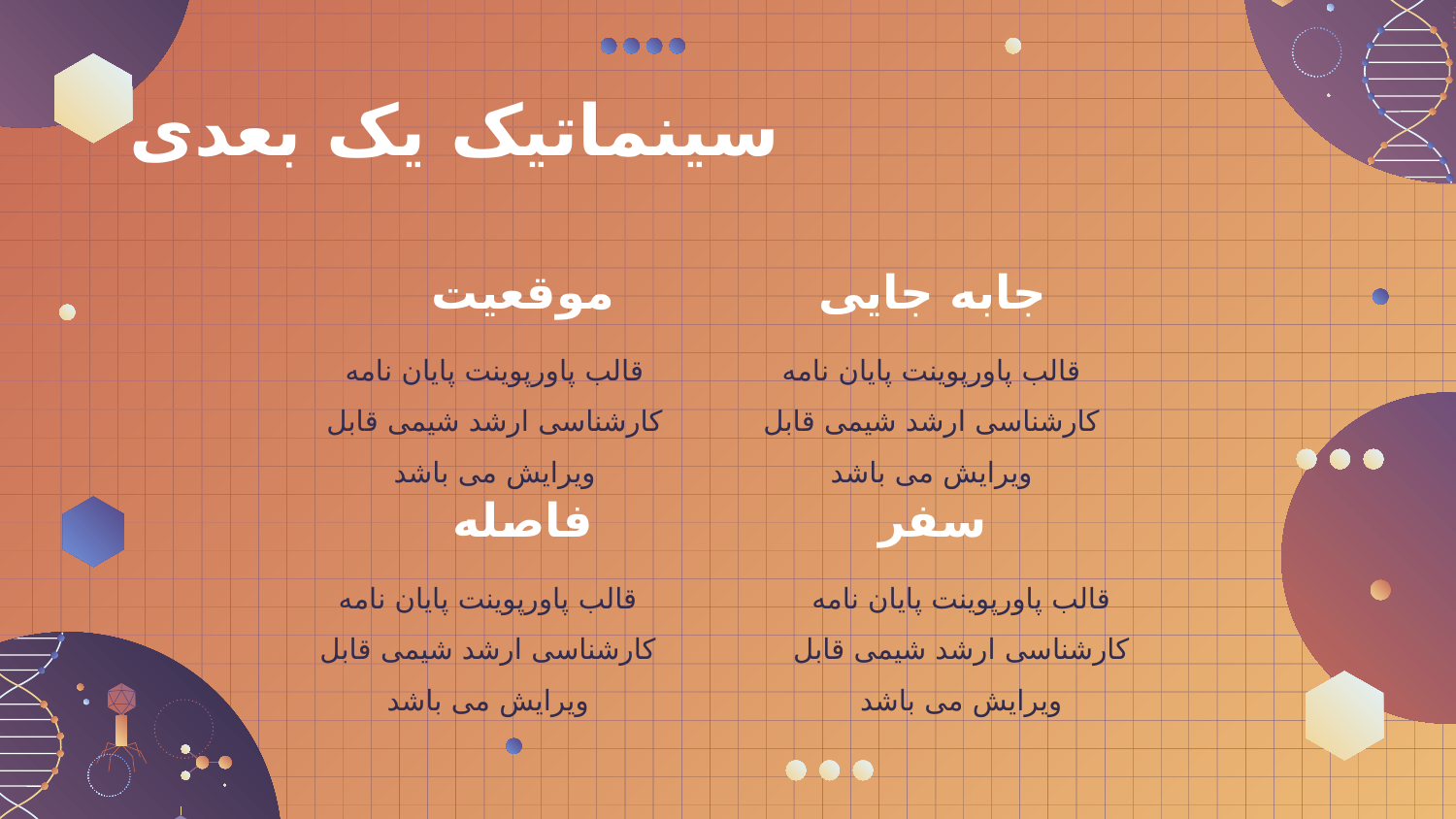

# سینماتیک یک بعدی

موقعیت
جابه جایی
قالب پاورپوینت پایان نامه کارشناسی ارشد شیمی قابل ویرایش می باشد
قالب پاورپوینت پایان نامه کارشناسی ارشد شیمی قابل ویرایش می باشد
فاصله
سفر
قالب پاورپوینت پایان نامه کارشناسی ارشد شیمی قابل ویرایش می باشد
قالب پاورپوینت پایان نامه کارشناسی ارشد شیمی قابل ویرایش می باشد